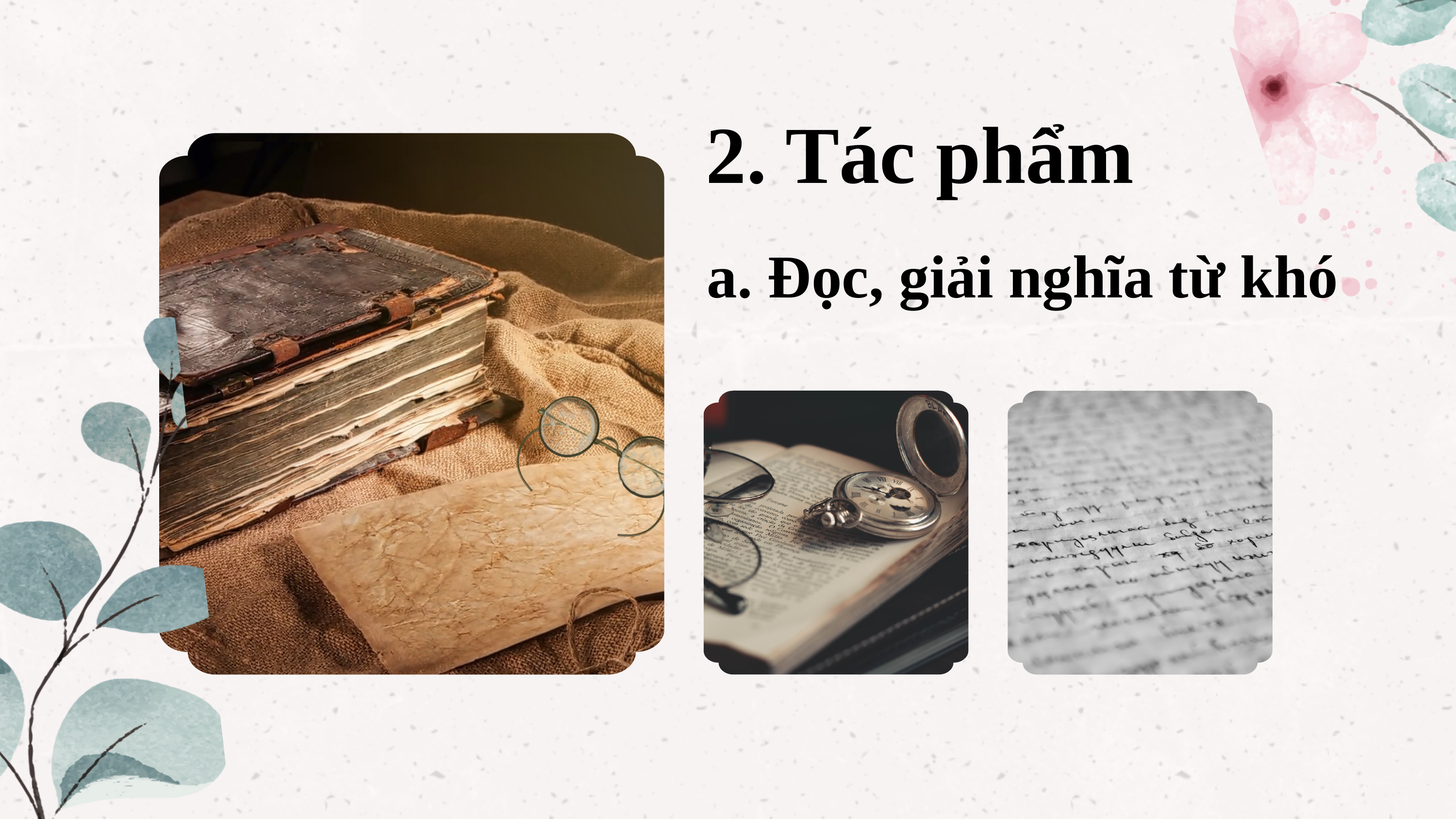

2. Tác phẩm

a. Đọc, giải nghĩa từ khó